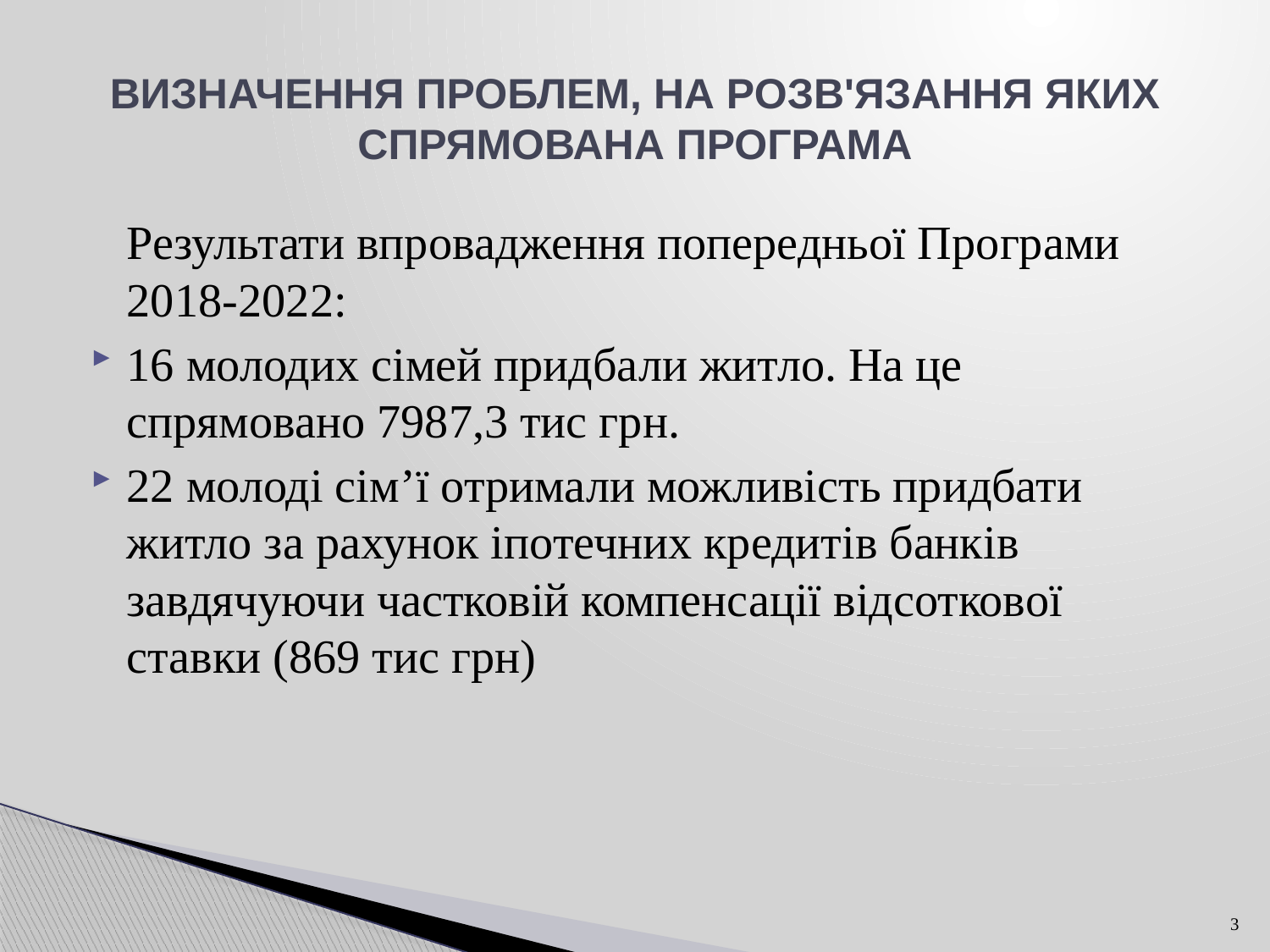

# ВИЗНАЧЕННЯ ПРОБЛЕМ, НА РОЗВ'ЯЗАННЯ ЯКИХ СПРЯМОВАНА ПРОГРАМА
   Результати впровадження попередньої Програми 2018-2022:
16 молодих сімей придбали житло. На це спрямовано 7987,3 тис грн.
22 молоді сім’ї отримали можливість придбати житло за рахунок іпотечних кредитів банків завдячуючи частковій компенсації відсоткової ставки (869 тис грн)

3